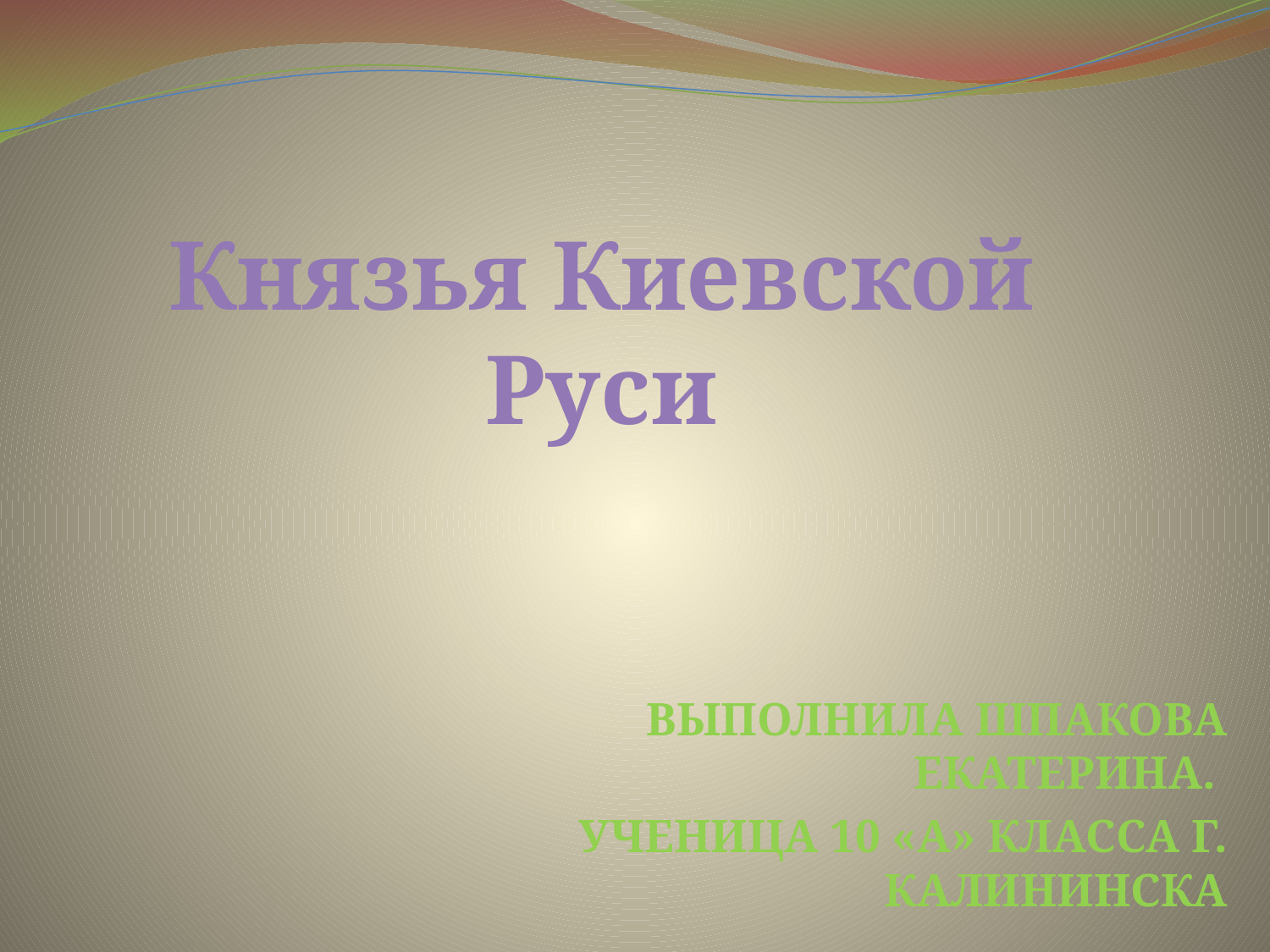

Князья Киевской Руси
Выполнила Шпакова Екатерина.
Ученица 10 «А» класса г. Калининска